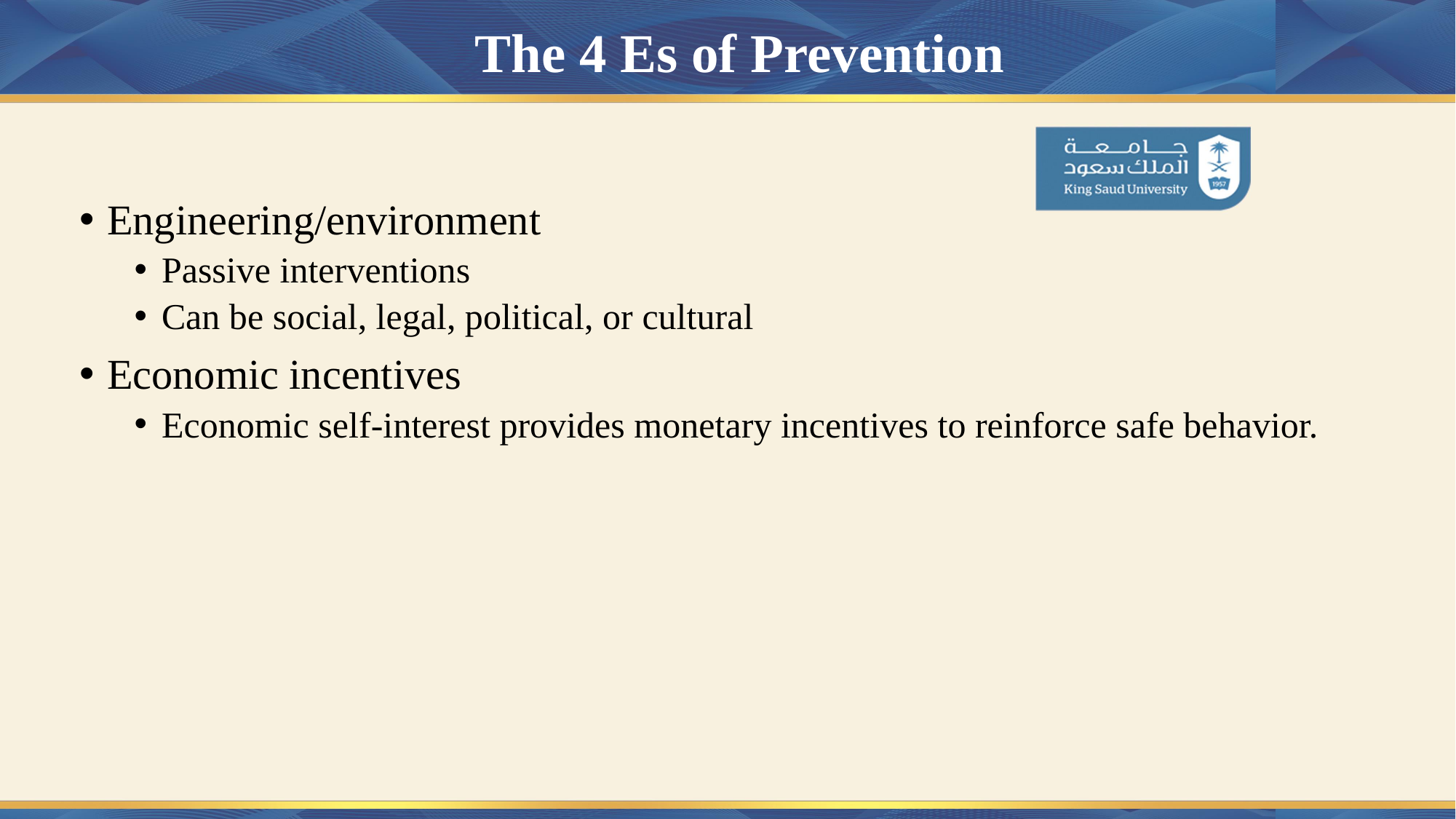

# The 4 Es of Prevention
Engineering/environment
Passive interventions
Can be social, legal, political, or cultural
Economic incentives
Economic self-interest provides monetary incentives to reinforce safe behavior.